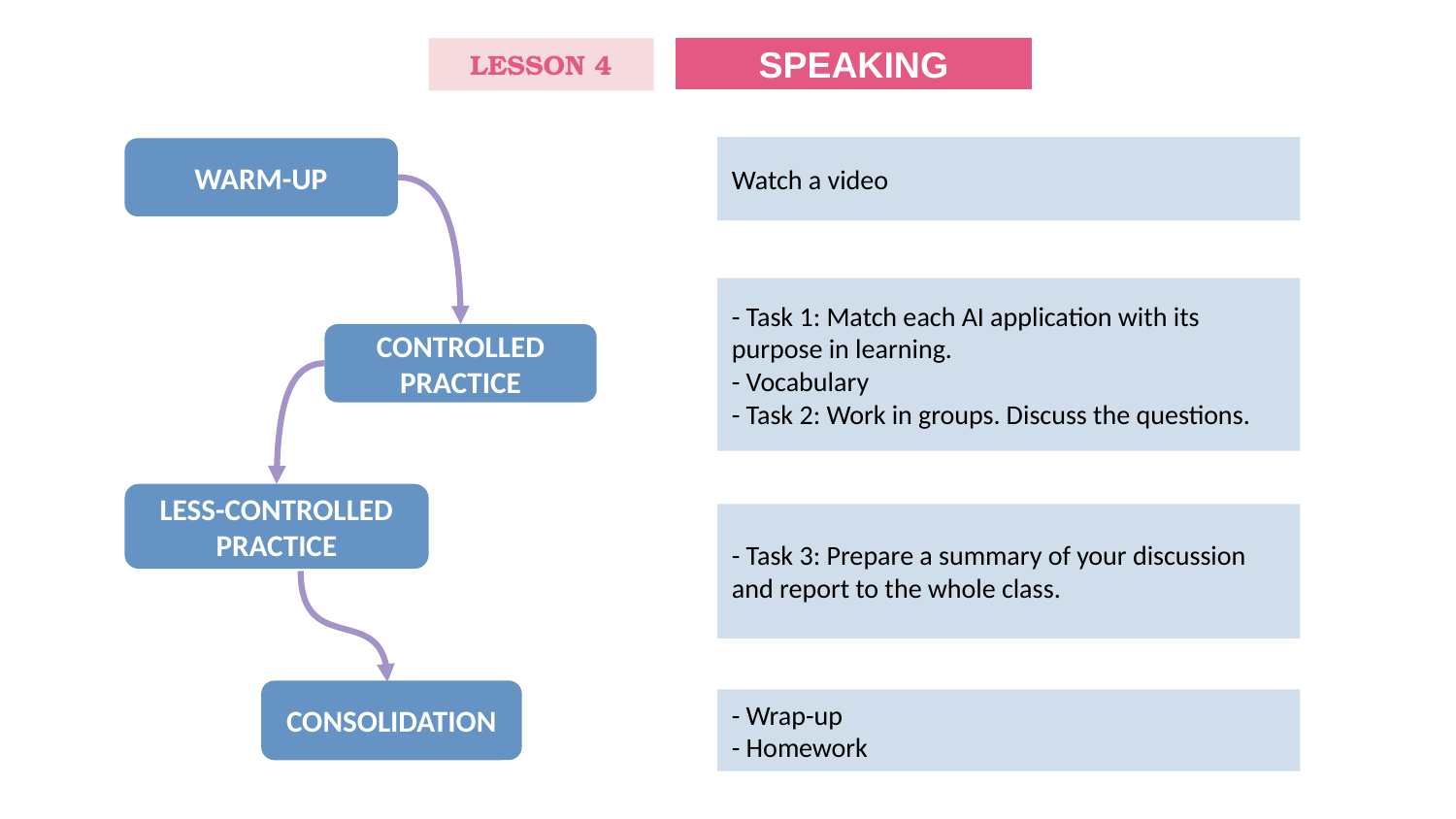

SPEAKING
LESSON 4
Watch a video
WARM-UP
- Task 1: Match each AI application with its purpose in learning.
- Vocabulary
- Task 2: Work in groups. Discuss the questions.
CONTROLLED PRACTICE
LESS-CONTROLLED PRACTICE
- Task 3: Prepare a summary of your discussion and report to the whole class.
CONSOLIDATION
- Wrap-up
- Homework